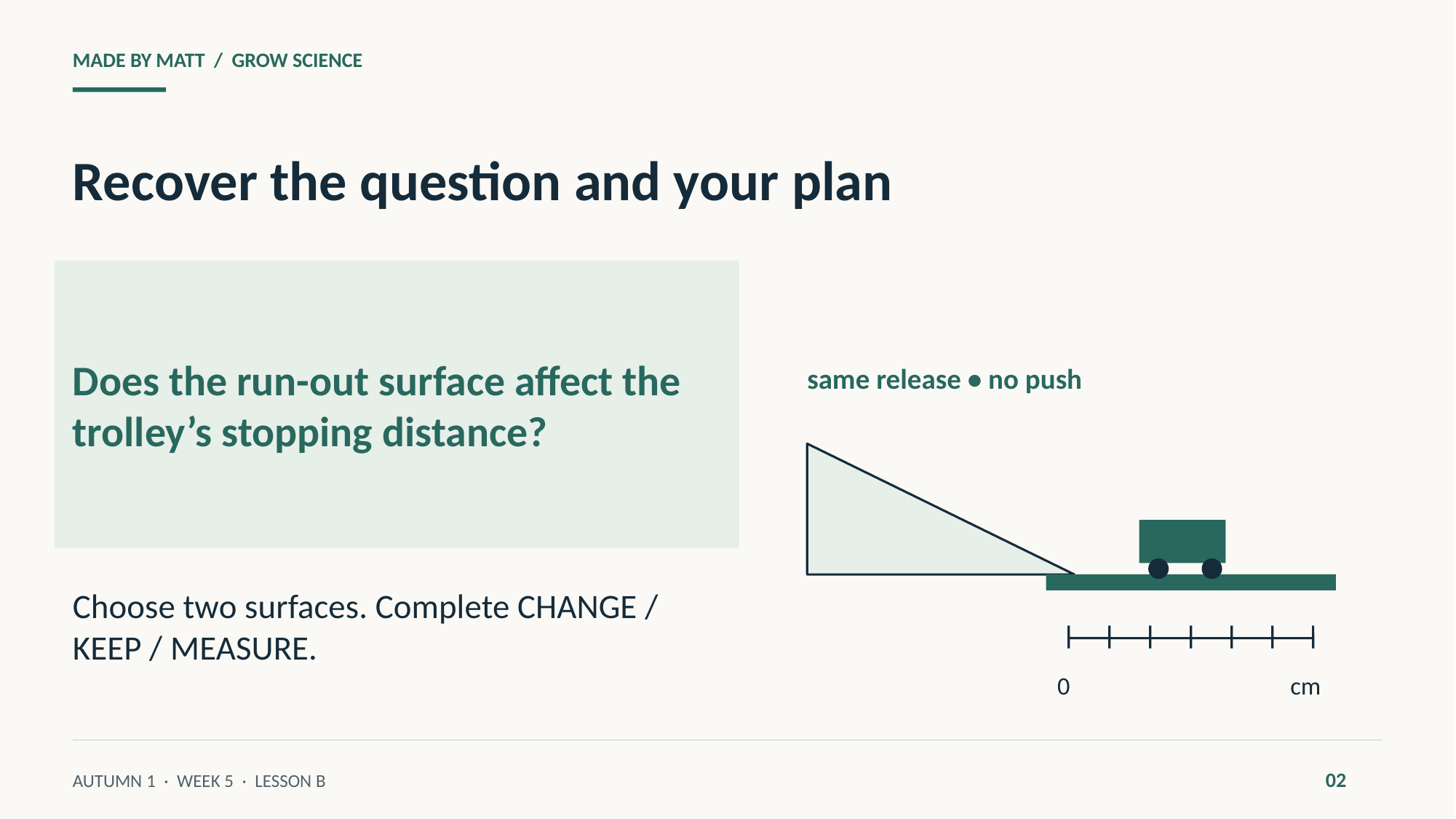

MADE BY MATT  /  GROW SCIENCE

Recover the question and your plan
Does the run-out surface affect the trolley’s stopping distance?
same release • no push

Choose two surfaces. Complete CHANGE / KEEP / MEASURE.

0
cm

02
AUTUMN 1  ·  WEEK 5  ·  LESSON B